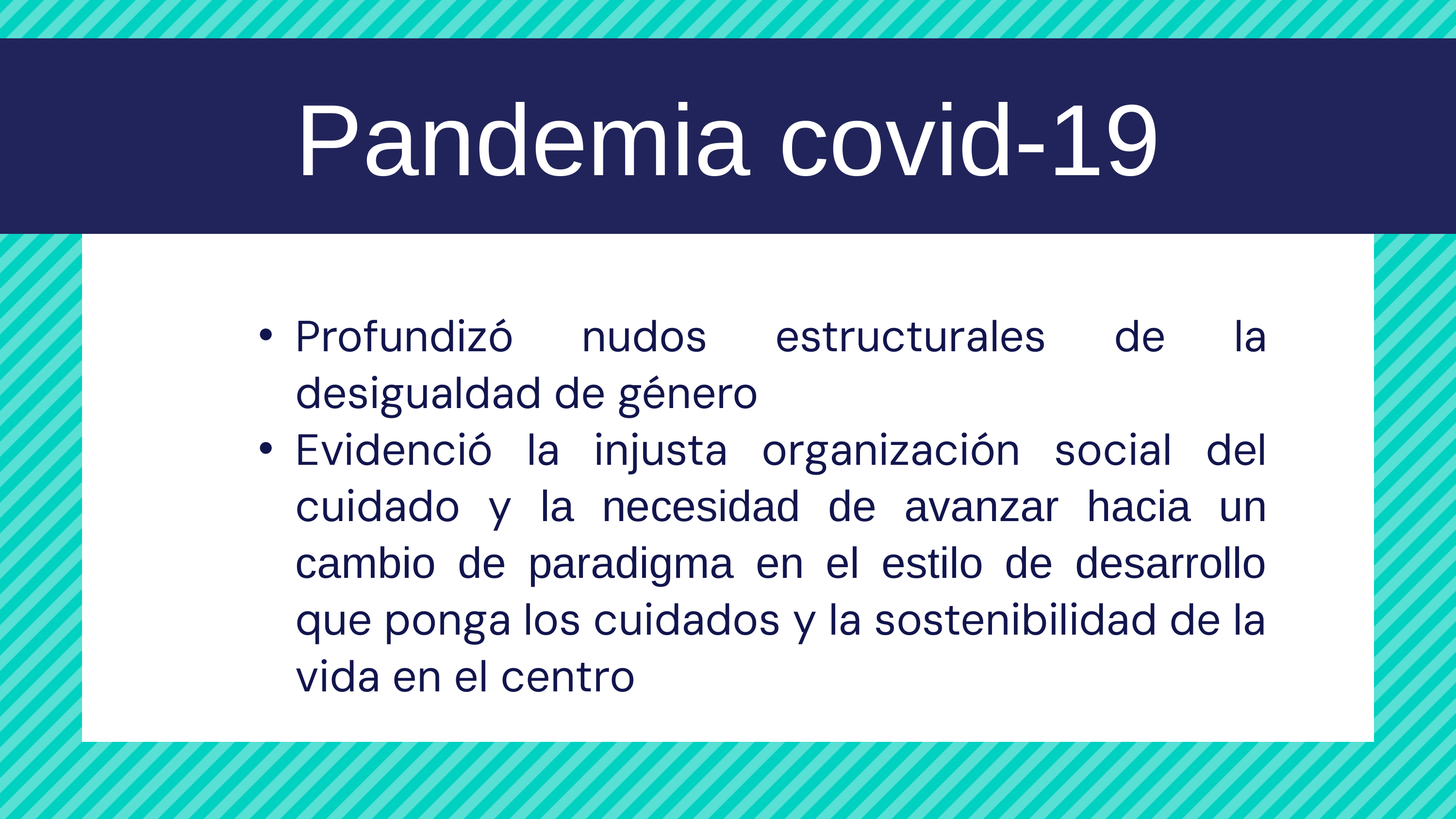

Pandemia covid-19

Profundizó nudos estructurales de la desigualdad de género
Evidenció la injusta organización social del cuidado y la necesidad de avanzar hacia un cambio de paradigma en el estilo de desarrollo que ponga los cuidados y la sostenibilidad de la vida en el centro